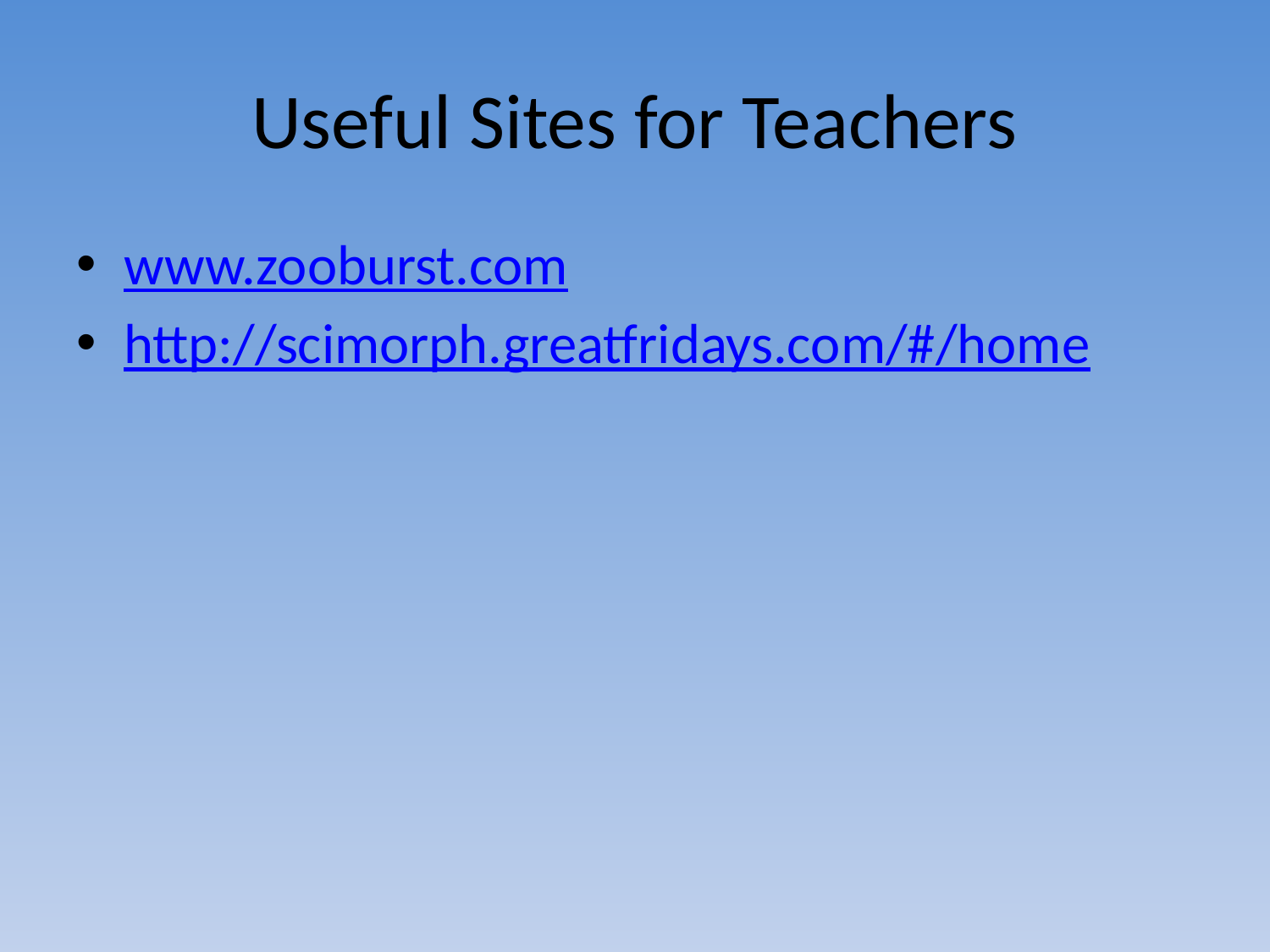

# Useful Sites for Teachers
www.zooburst.com
http://scimorph.greatfridays.com/#/home